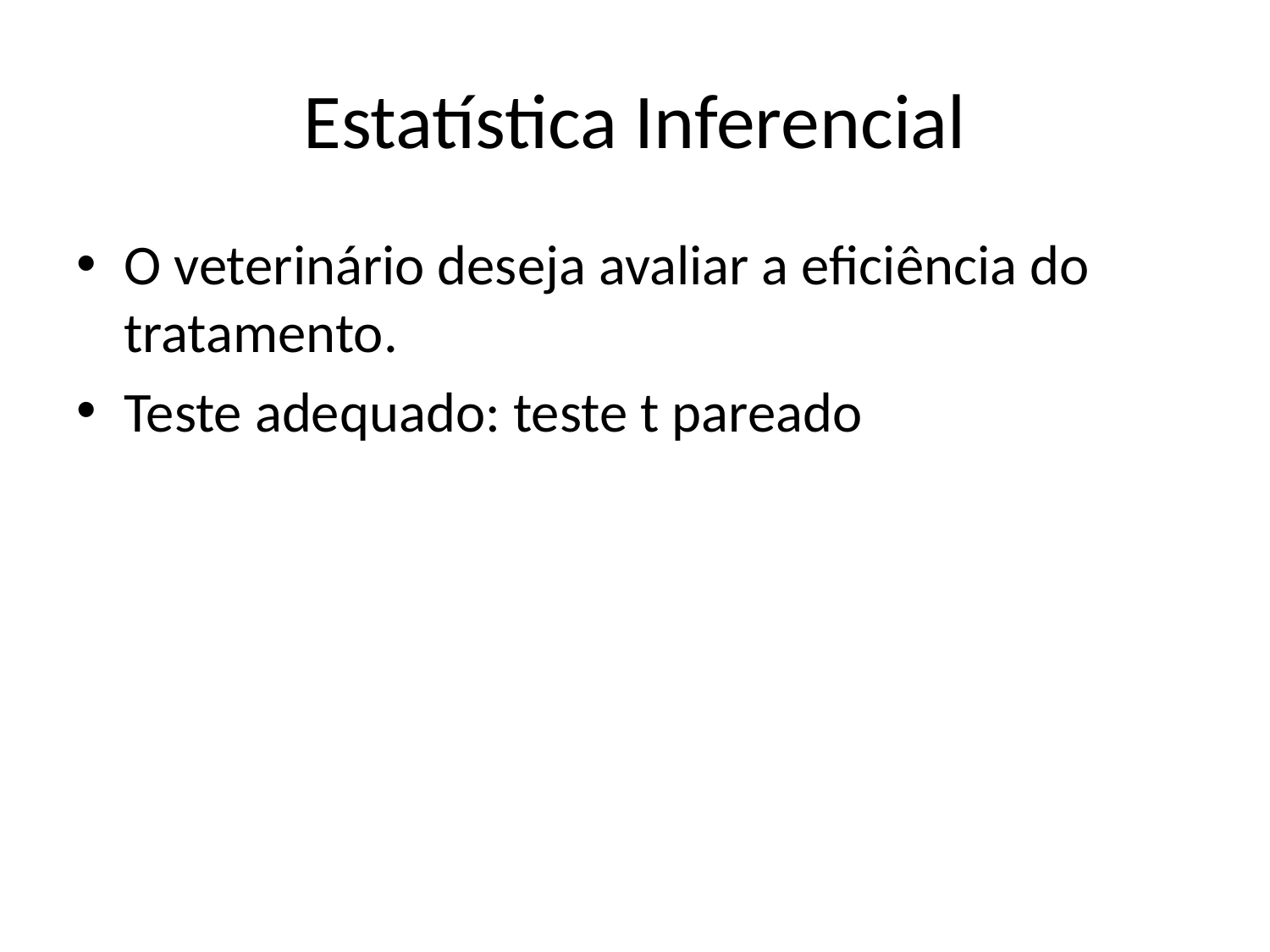

# Estatística Inferencial
O veterinário deseja avaliar a eficiência do tratamento.
Teste adequado: teste t pareado